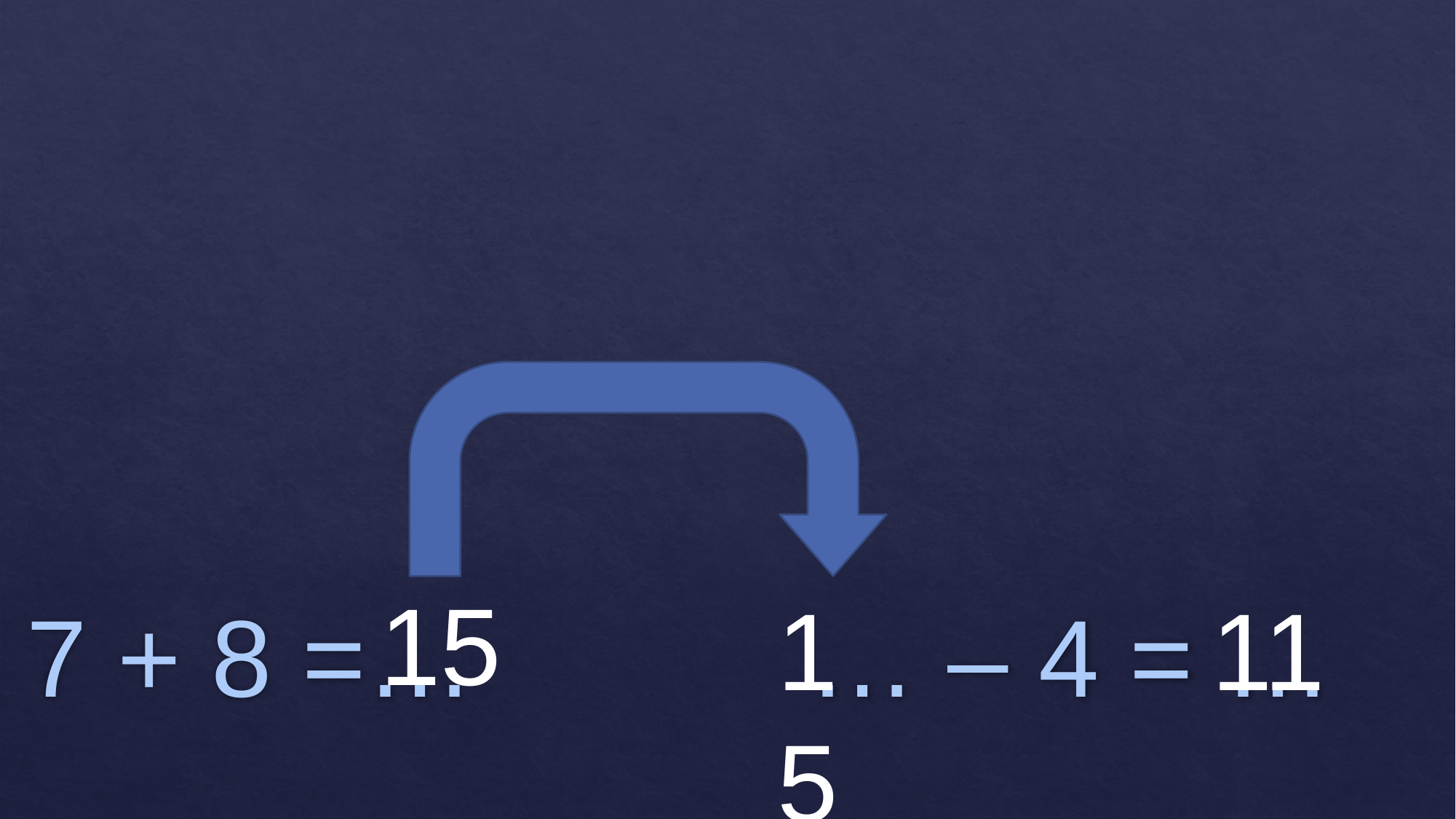

7 + 8 =…           … – 4 = …
15
15
11